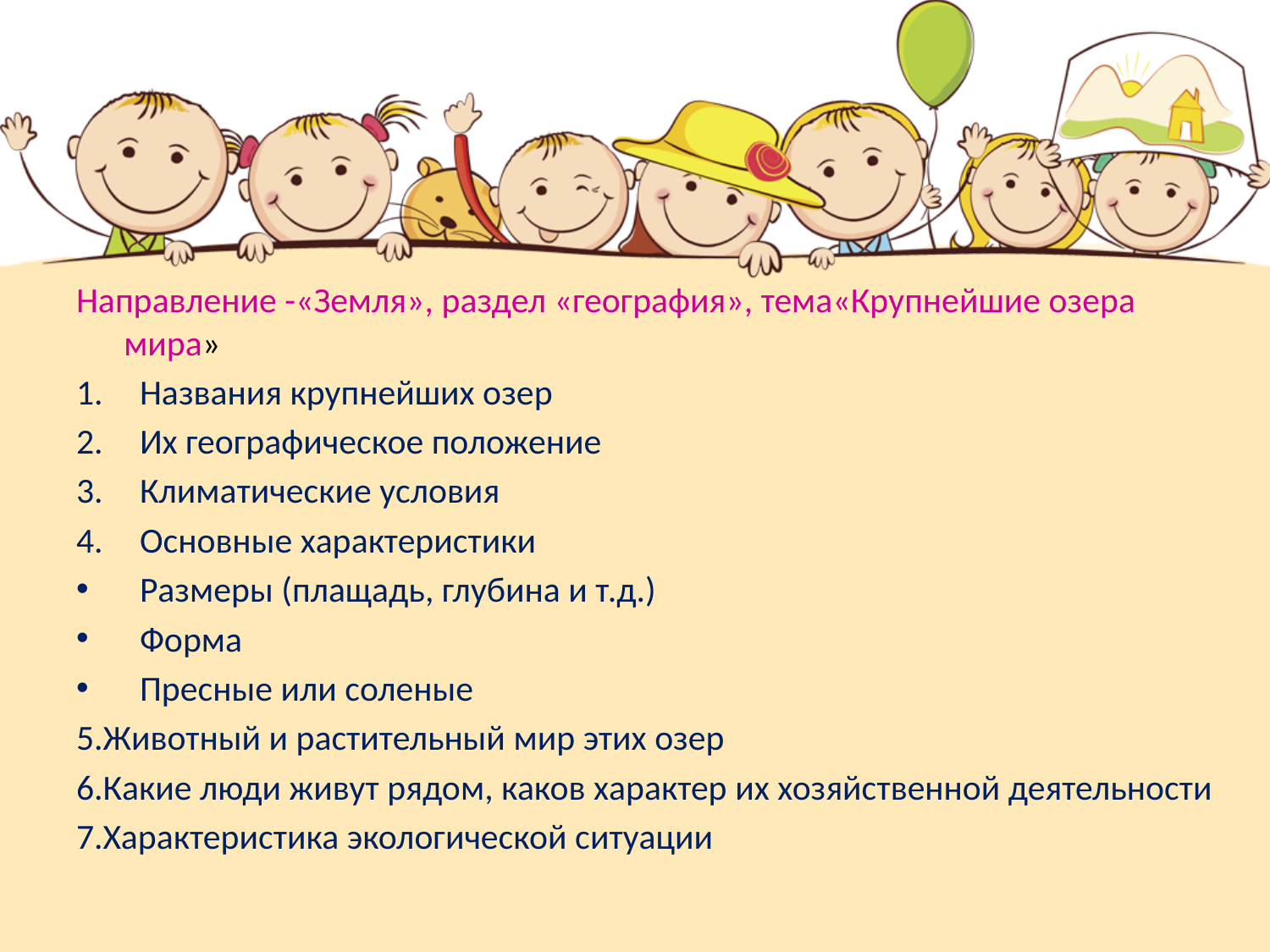

#

Направление -«Земля», раздел «география», тема«Крупнейшие озера мира»
Названия крупнейших озер
Их географическое положение
Климатические условия
Основные характеристики
Размеры (плащадь, глубина и т.д.)
Форма
Пресные или соленые
5.Животный и растительный мир этих озер
6.Какие люди живут рядом, каков характер их хозяйственной деятельности
7.Характеристика экологической ситуации